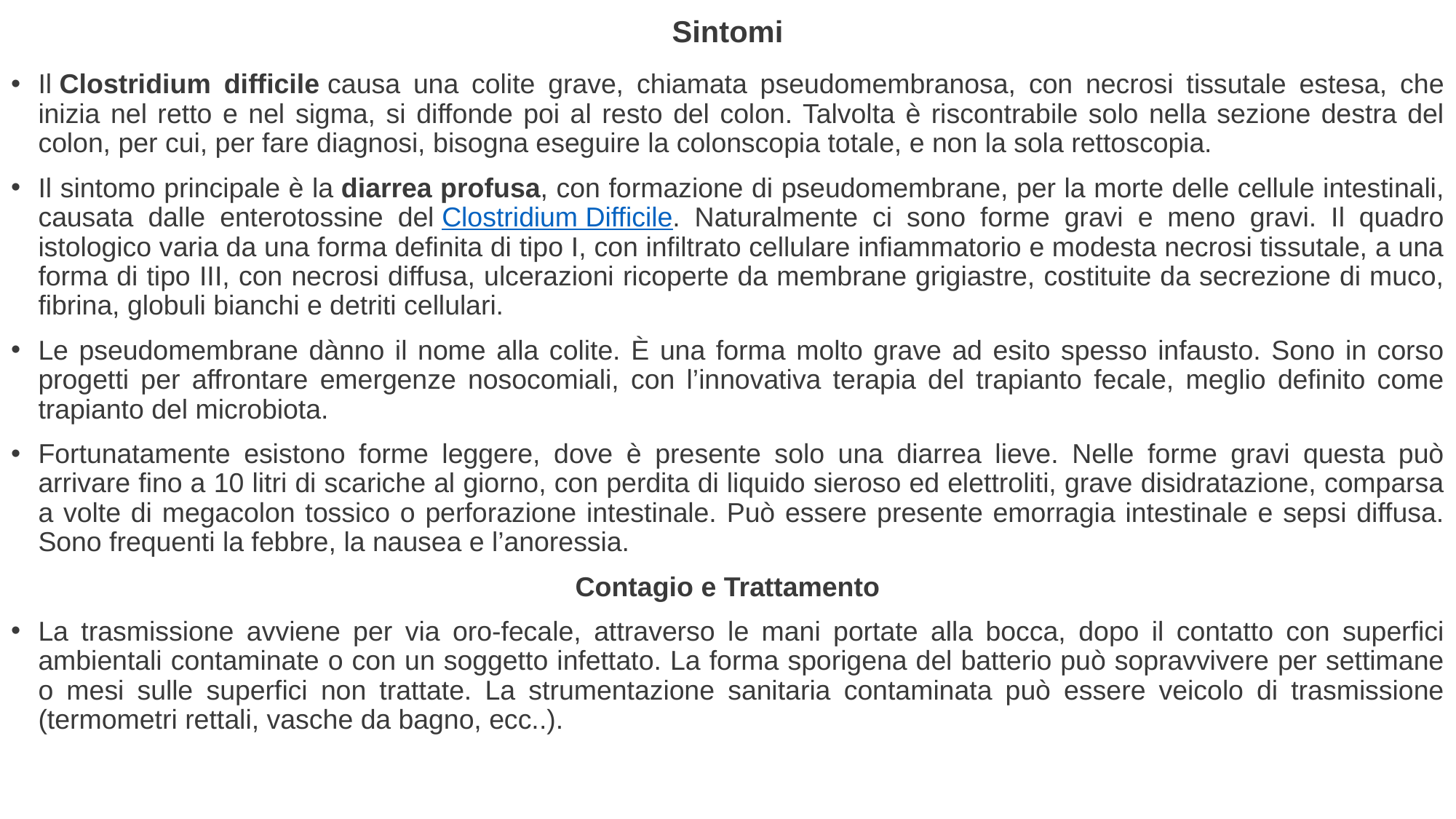

# Sintomi
Il Clostridium difficile causa una colite grave, chiamata pseudomembranosa, con necrosi tissutale estesa, che inizia nel retto e nel sigma, si diffonde poi al resto del colon. Talvolta è riscontrabile solo nella sezione destra del colon, per cui, per fare diagnosi, bisogna eseguire la colonscopia totale, e non la sola rettoscopia.
Il sintomo principale è la diarrea profusa, con formazione di pseudomembrane, per la morte delle cellule intestinali, causata dalle enterotossine del Clostridium Difficile. Naturalmente ci sono forme gravi e meno gravi. Il quadro istologico varia da una forma definita di tipo I, con infiltrato cellulare infiammatorio e modesta necrosi tissutale, a una forma di tipo III, con necrosi diffusa, ulcerazioni ricoperte da membrane grigiastre, costituite da secrezione di muco, fibrina, globuli bianchi e detriti cellulari.
Le pseudomembrane dànno il nome alla colite. È una forma molto grave ad esito spesso infausto. Sono in corso progetti per affrontare emergenze nosocomiali, con l’innovativa terapia del trapianto fecale, meglio definito come trapianto del microbiota.
Fortunatamente esistono forme leggere, dove è presente solo una diarrea lieve. Nelle forme gravi questa può arrivare fino a 10 litri di scariche al giorno, con perdita di liquido sieroso ed elettroliti, grave disidratazione, comparsa a volte di megacolon tossico o perforazione intestinale. Può essere presente emorragia intestinale e sepsi diffusa. Sono frequenti la febbre, la nausea e l’anoressia.
Contagio e Trattamento
La trasmissione avviene per via oro-fecale, attraverso le mani portate alla bocca, dopo il contatto con superfici ambientali contaminate o con un soggetto infettato. La forma sporigena del batterio può sopravvivere per settimane o mesi sulle superfici non trattate. La strumentazione sanitaria contaminata può essere veicolo di trasmissione (termometri rettali, vasche da bagno, ecc..).